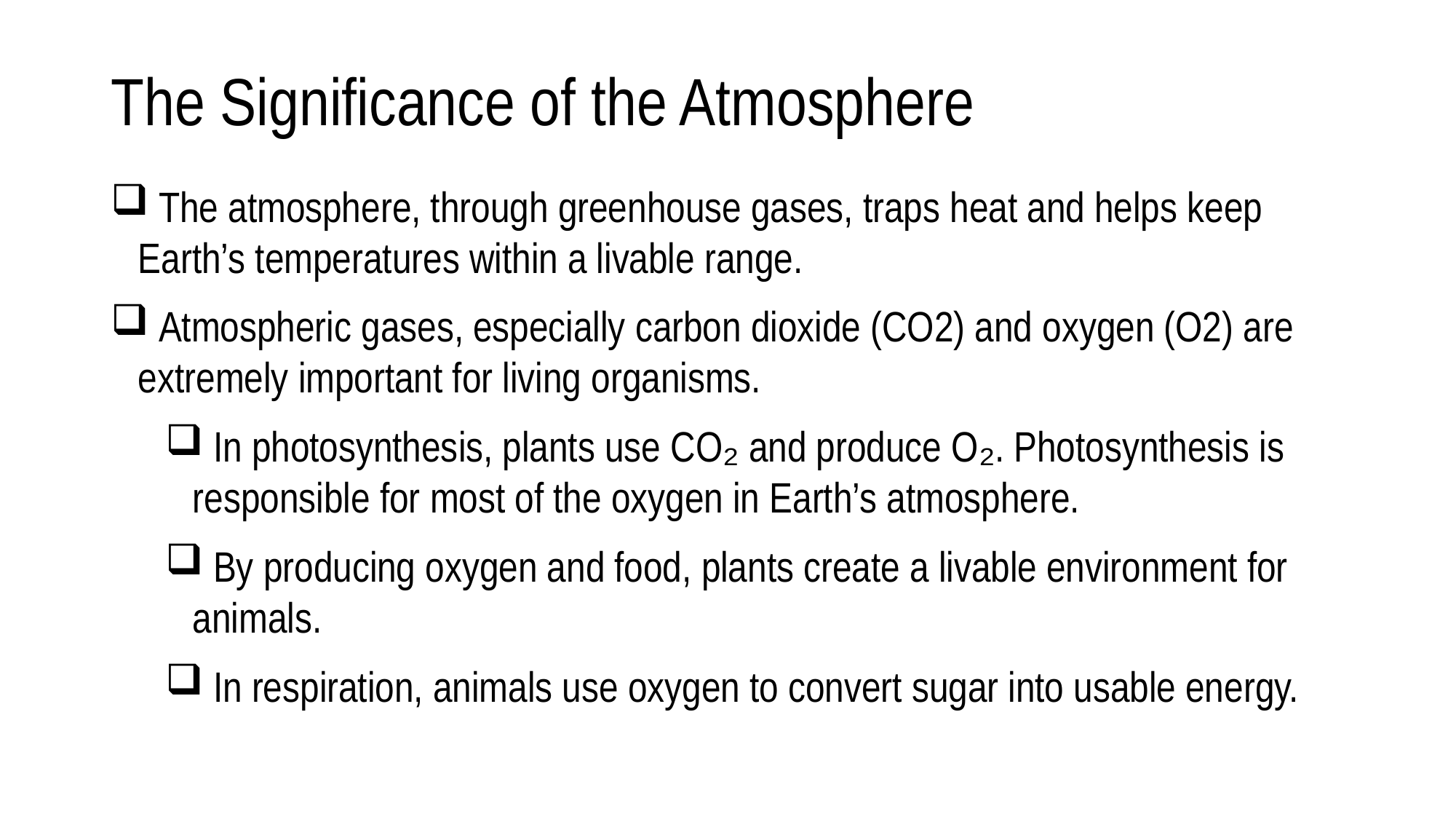

# The Significance of the Atmosphere
 The atmosphere, through greenhouse gases, traps heat and helps keep Earth’s temperatures within a livable range.
 Atmospheric gases, especially carbon dioxide (CO2) and oxygen (O2) are extremely important for living organisms.
 In photosynthesis, plants use CO₂ and produce O₂. Photosynthesis is responsible for most of the oxygen in Earth’s atmosphere.
 By producing oxygen and food, plants create a livable environment for animals.
 In respiration, animals use oxygen to convert sugar into usable energy.